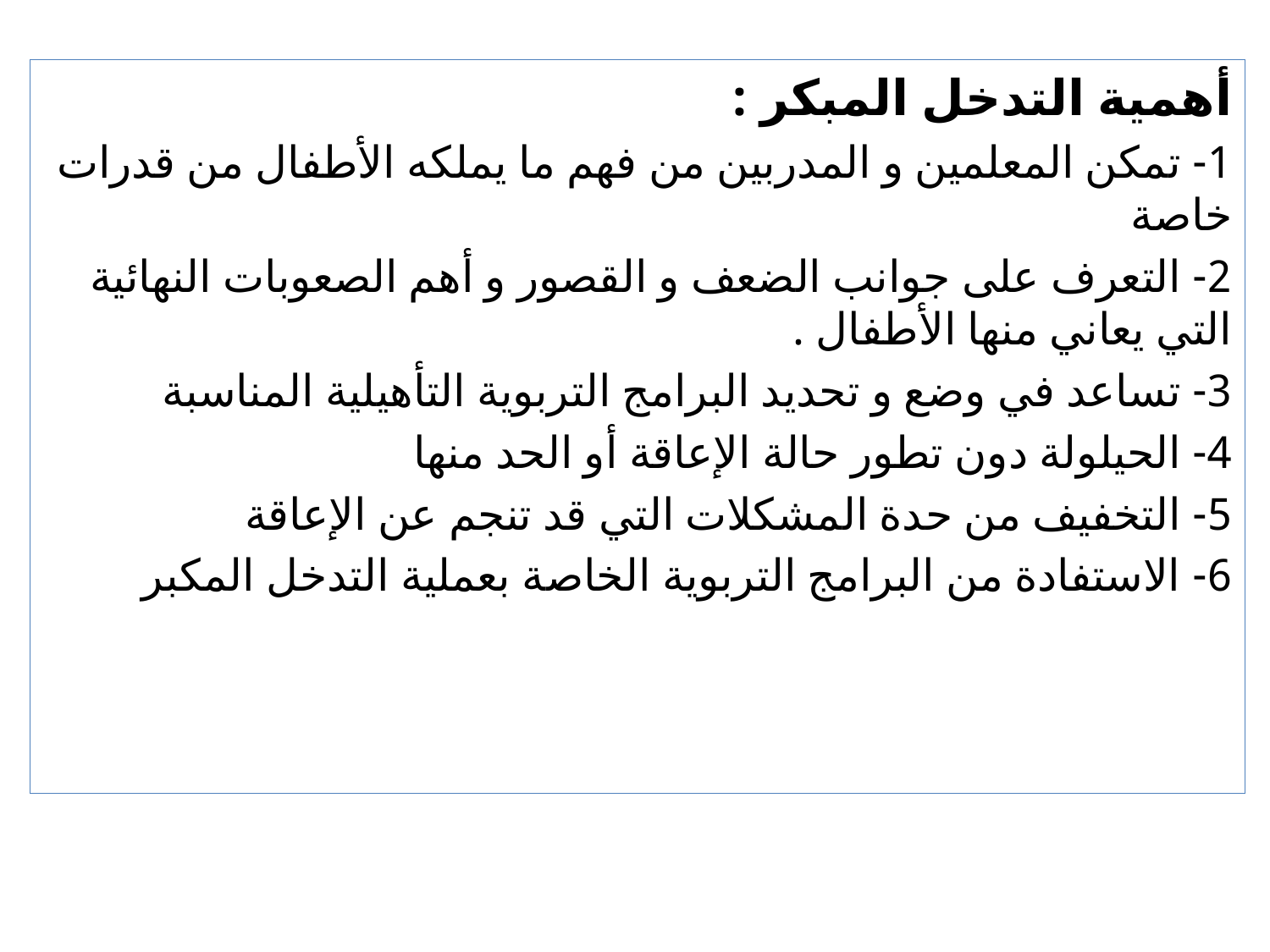

أهمية التدخل المبكر :
1- تمكن المعلمين و المدربين من فهم ما يملكه الأطفال من قدرات خاصة
2- التعرف على جوانب الضعف و القصور و أهم الصعوبات النهائية التي يعاني منها الأطفال .
3- تساعد في وضع و تحديد البرامج التربوية التأهيلية المناسبة
4- الحيلولة دون تطور حالة الإعاقة أو الحد منها
5- التخفيف من حدة المشكلات التي قد تنجم عن الإعاقة
6- الاستفادة من البرامج التربوية الخاصة بعملية التدخل المكبر